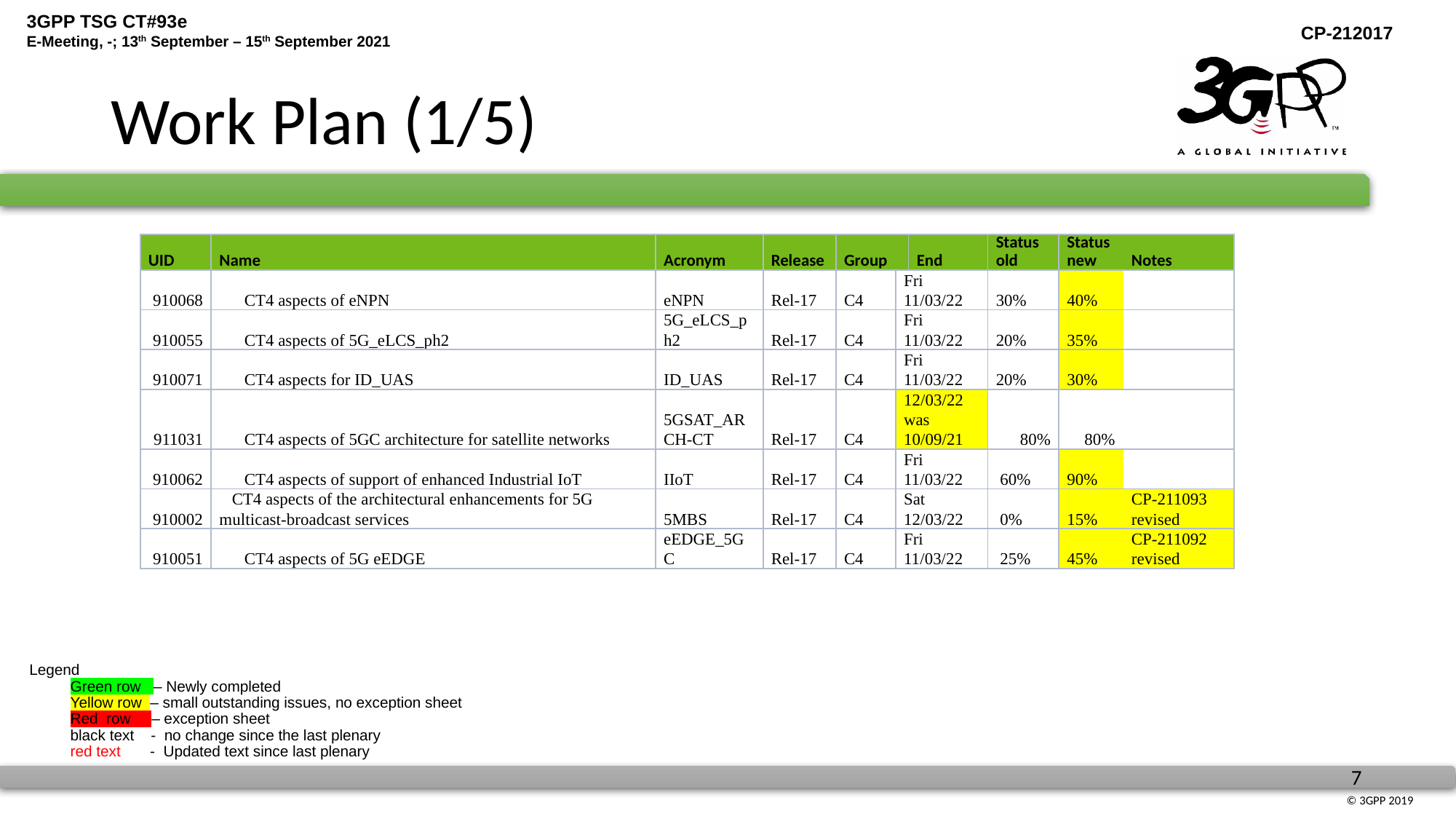

# Work Plan (1/5)
| UID | Name | Acronym | Release | Group |  | End | Status old | Status new | Notes |
| --- | --- | --- | --- | --- | --- | --- | --- | --- | --- |
| 910068 | CT4 aspects of eNPN | eNPN | Rel-17 | C4 | Fri 11/03/22 |  | 30% | 40% |  |
| 910055 | CT4 aspects of 5G\_eLCS\_ph2 | 5G\_eLCS\_ph2 | Rel-17 | C4 | Fri 11/03/22 |  | 20% | 35% |  |
| 910071 | CT4 aspects for ID\_UAS | ID\_UAS | Rel-17 | C4 | Fri 11/03/22 |  | 20% | 30% |  |
| 911031 | CT4 aspects of 5GC architecture for satellite networks | 5GSAT\_ARCH-CT | Rel-17 | C4 | 12/03/22 was 10/09/21 |  | 80% | 80% |  |
| 910062 | CT4 aspects of support of enhanced Industrial IoT | IIoT | Rel-17 | C4 | Fri 11/03/22 |  | 60% | 90% |  |
| 910002 | CT4 aspects of the architectural enhancements for 5G multicast-broadcast services | 5MBS | Rel-17 | C4 | Sat 12/03/22 |  | 0% | 15% | CP-211093 revised |
| 910051 | CT4 aspects of 5G eEDGE | eEDGE\_5GC | Rel-17 | C4 | Fri 11/03/22 |  | 25% | 45% | CP-211092 revised |
Legend
Green row   – Newly completed
	Yellow row  – small outstanding issues, no exception sheet
Red  row     – exception sheet
	black text    -  no change since the last plenary
	red text       -  Updated text since last plenary